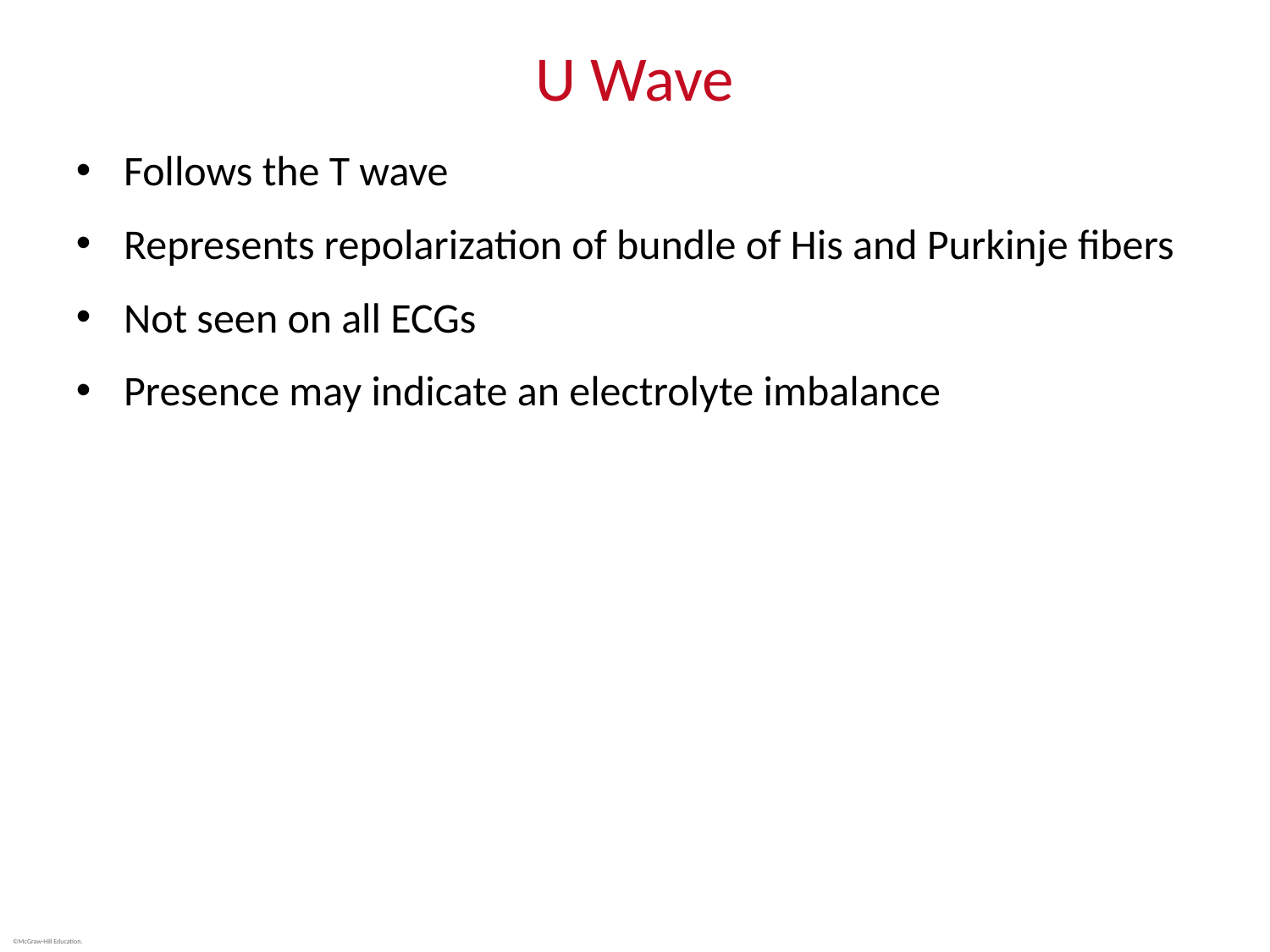

# U Wave
Follows the T wave
Represents repolarization of bundle of His and Purkinje fibers
Not seen on all ECGs
Presence may indicate an electrolyte imbalance